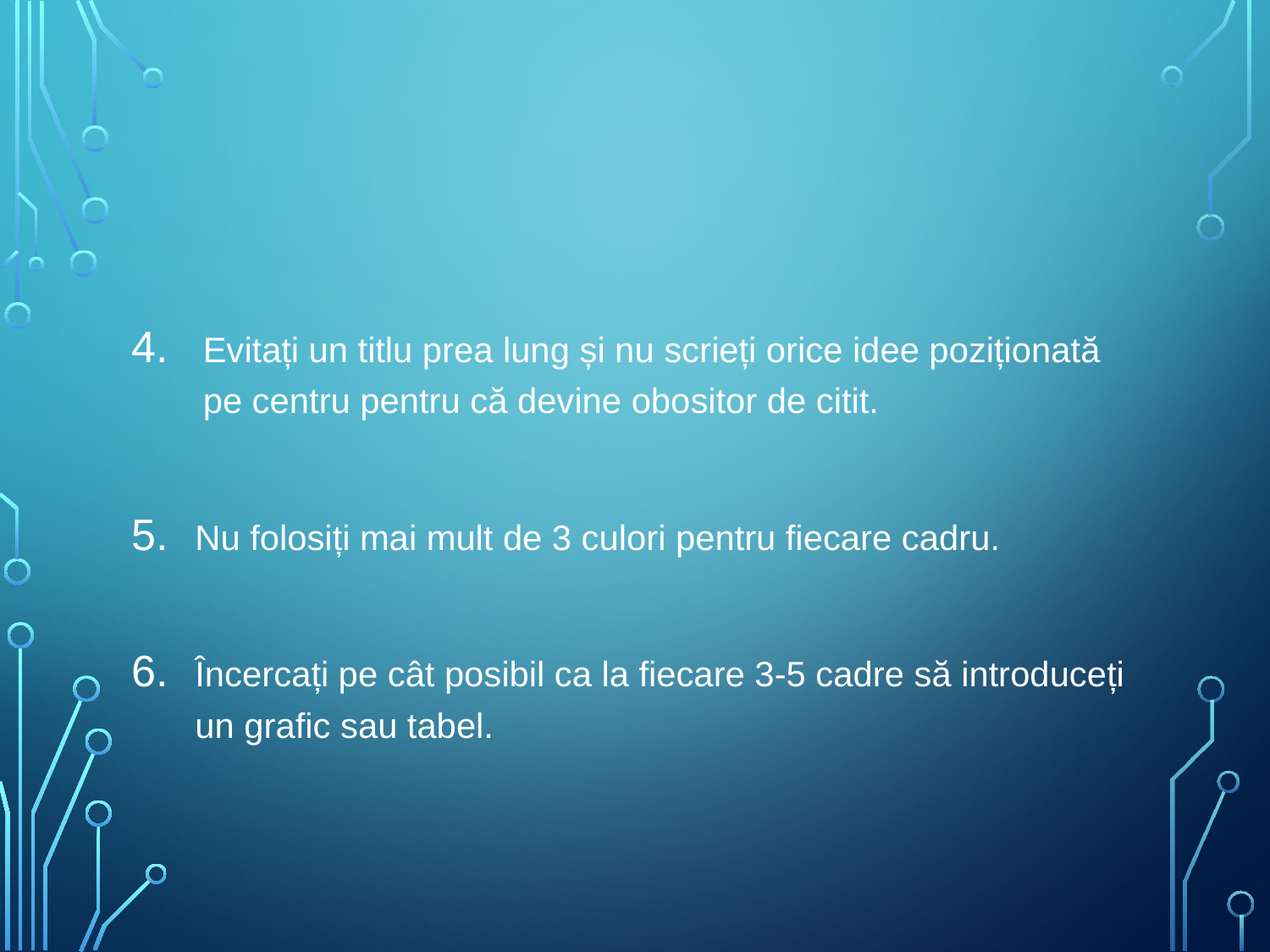

#
Evitați un titlu prea lung și nu scrieți orice idee poziționată pe centru pentru că devine obositor de citit.

Nu folosiți mai mult de 3 culori pentru fiecare cadru.

Încercați pe cât posibil ca la fiecare 3-5 cadre să introduceți un grafic sau tabel.